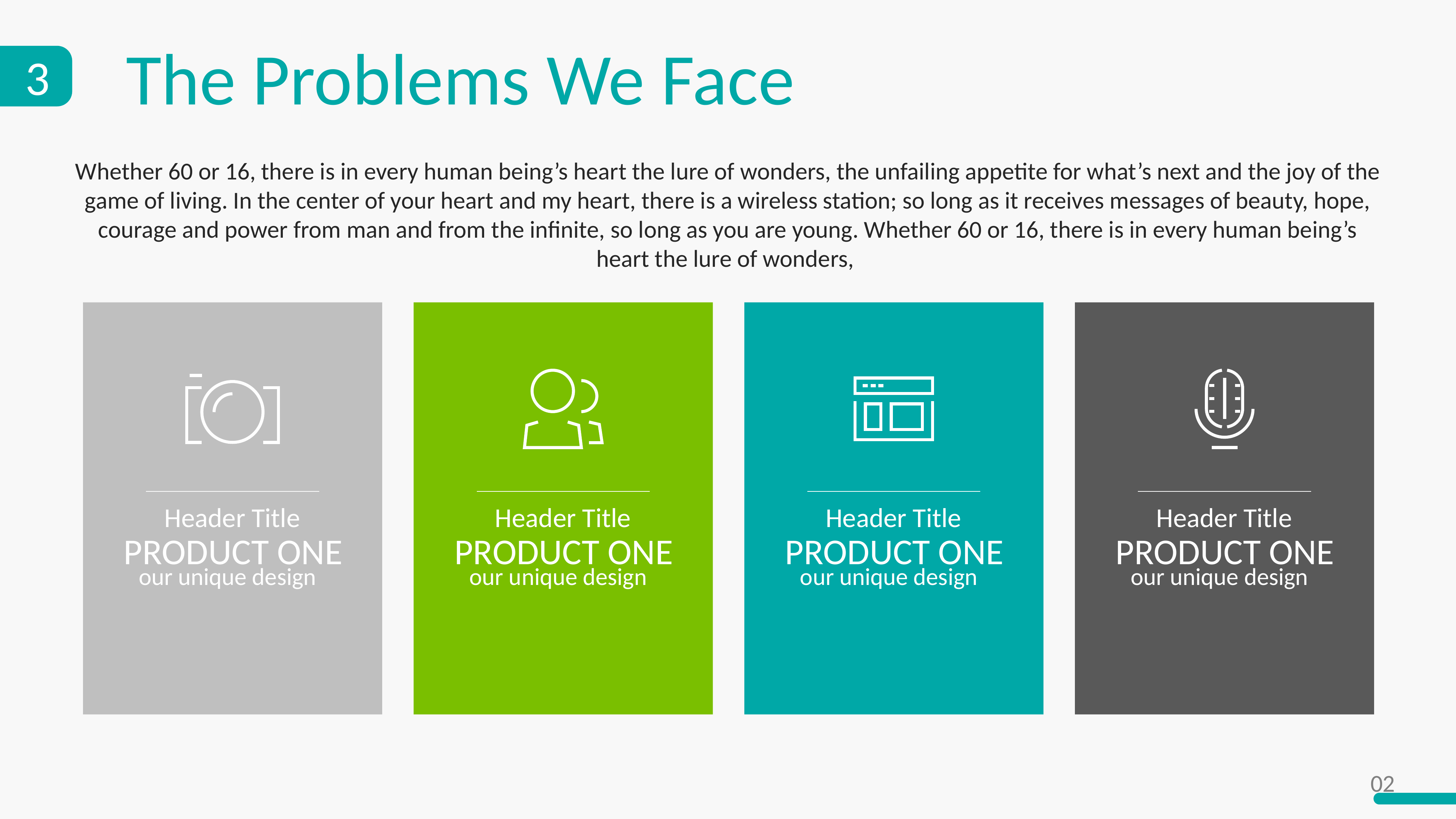

The Problems We Face
3

Whether 60 or 16, there is in every human being’s heart the lure of wonders, the unfailing appetite for what’s next and the joy of the game of living. In the center of your heart and my heart, there is a wireless station; so long as it receives messages of beauty, hope, courage and power from man and from the infinite, so long as you are young. Whether 60 or 16, there is in every human being’s heart the lure of wonders,

Header Title
PRODUCT ONE
our unique design

Header Title
PRODUCT ONE
our unique design

Header Title
PRODUCT ONE
our unique design

Header Title
PRODUCT ONE
our unique design
02